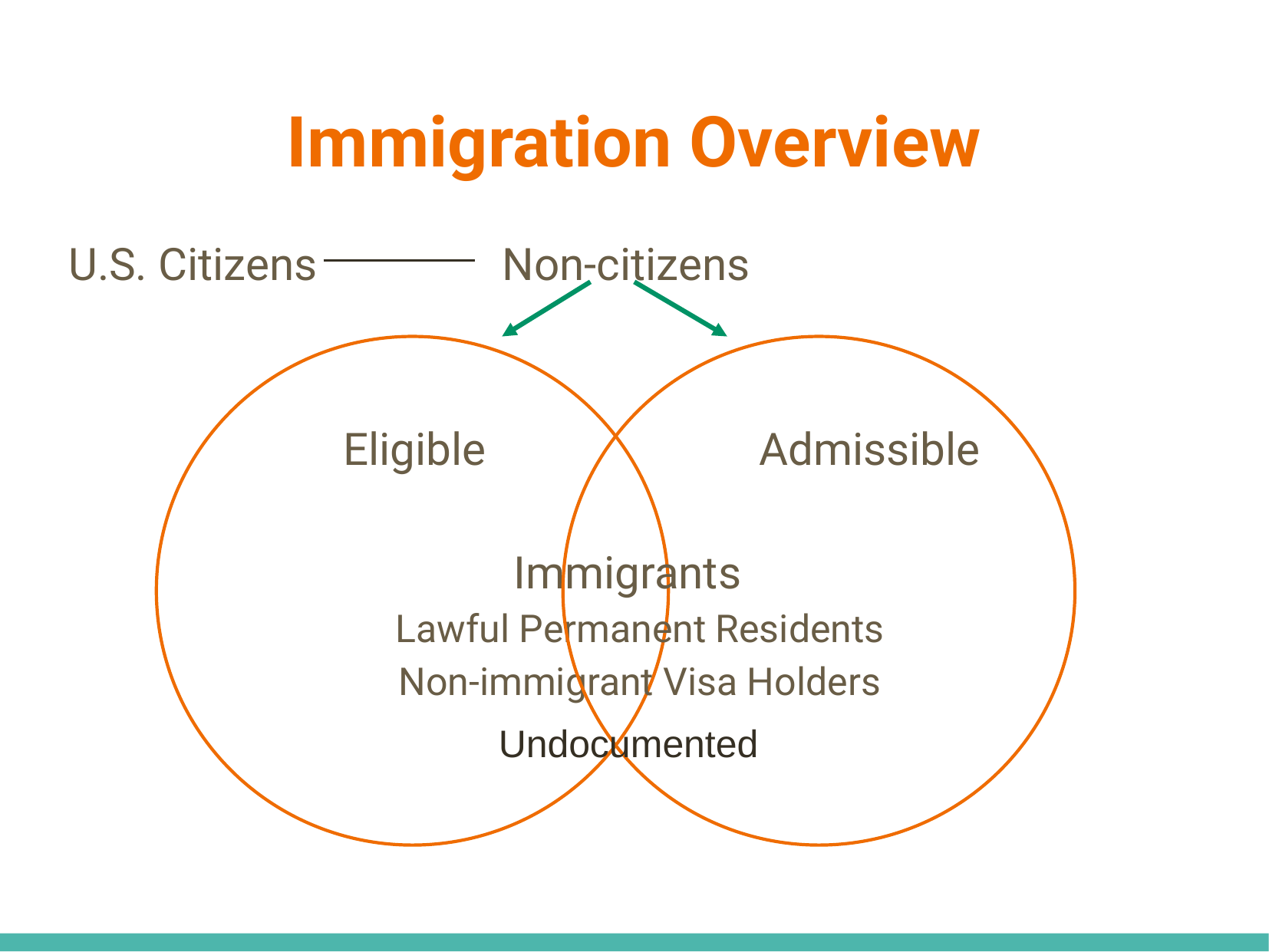

# Immigration Overview
U.S. Citizens	        Non-citizens

		    Eligible			Admissible

			         Immigrants
Lawful Permanent Residents
Non-immigrant Visa Holders

Undocumented